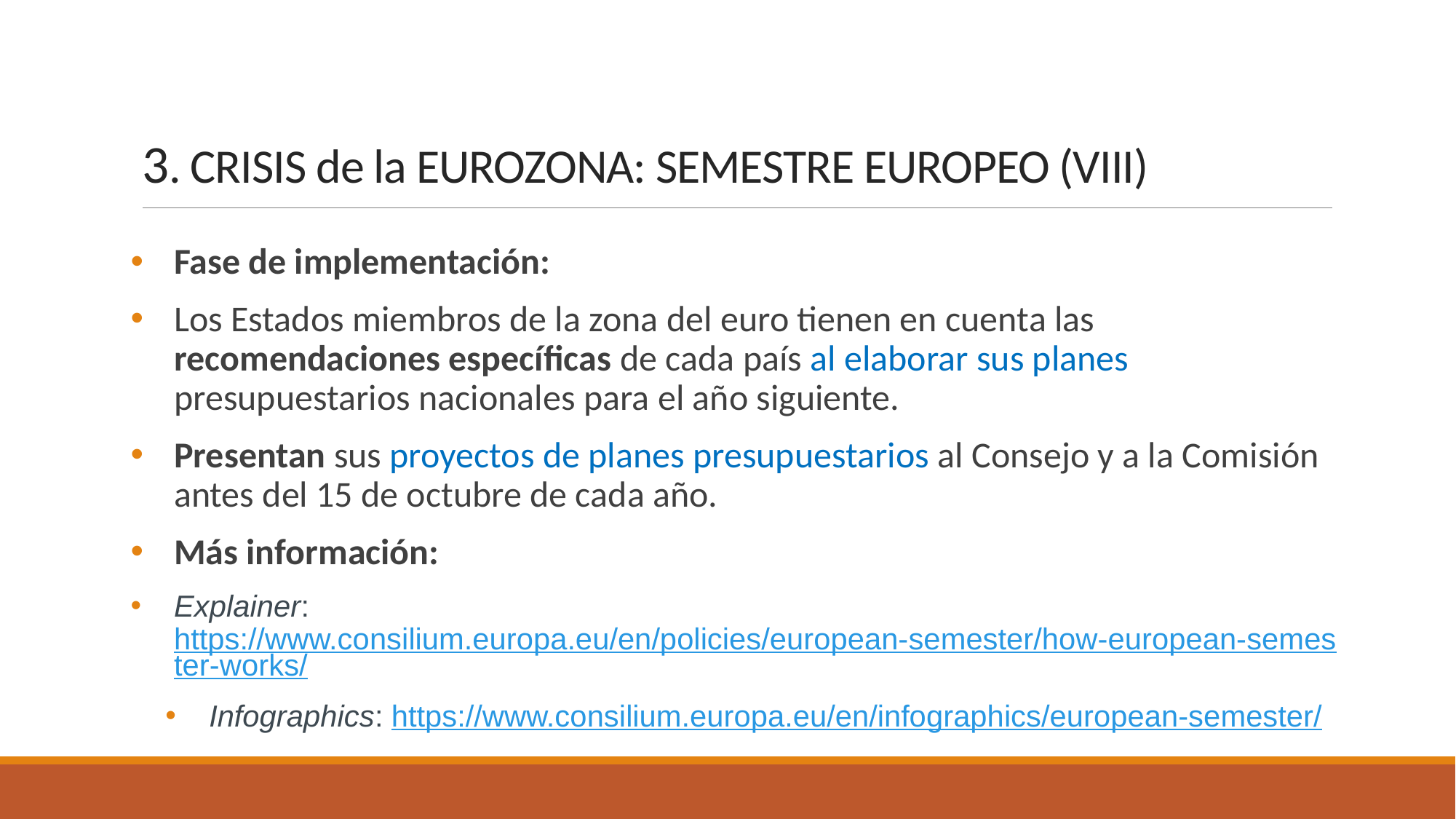

3. CRISIS de la EUROZONA: SEMESTRE EUROPEO (VIII)
Fase de implementación:
Los Estados miembros de la zona del euro tienen en cuenta las recomendaciones específicas de cada país al elaborar sus planes presupuestarios nacionales para el año siguiente.
Presentan sus proyectos de planes presupuestarios al Consejo y a la Comisión antes del 15 de octubre de cada año.
Más información:
Explainer: https://www.consilium.europa.eu/en/policies/european-semester/how-european-semester-works/
Infographics: https://www.consilium.europa.eu/en/infographics/european-semester/